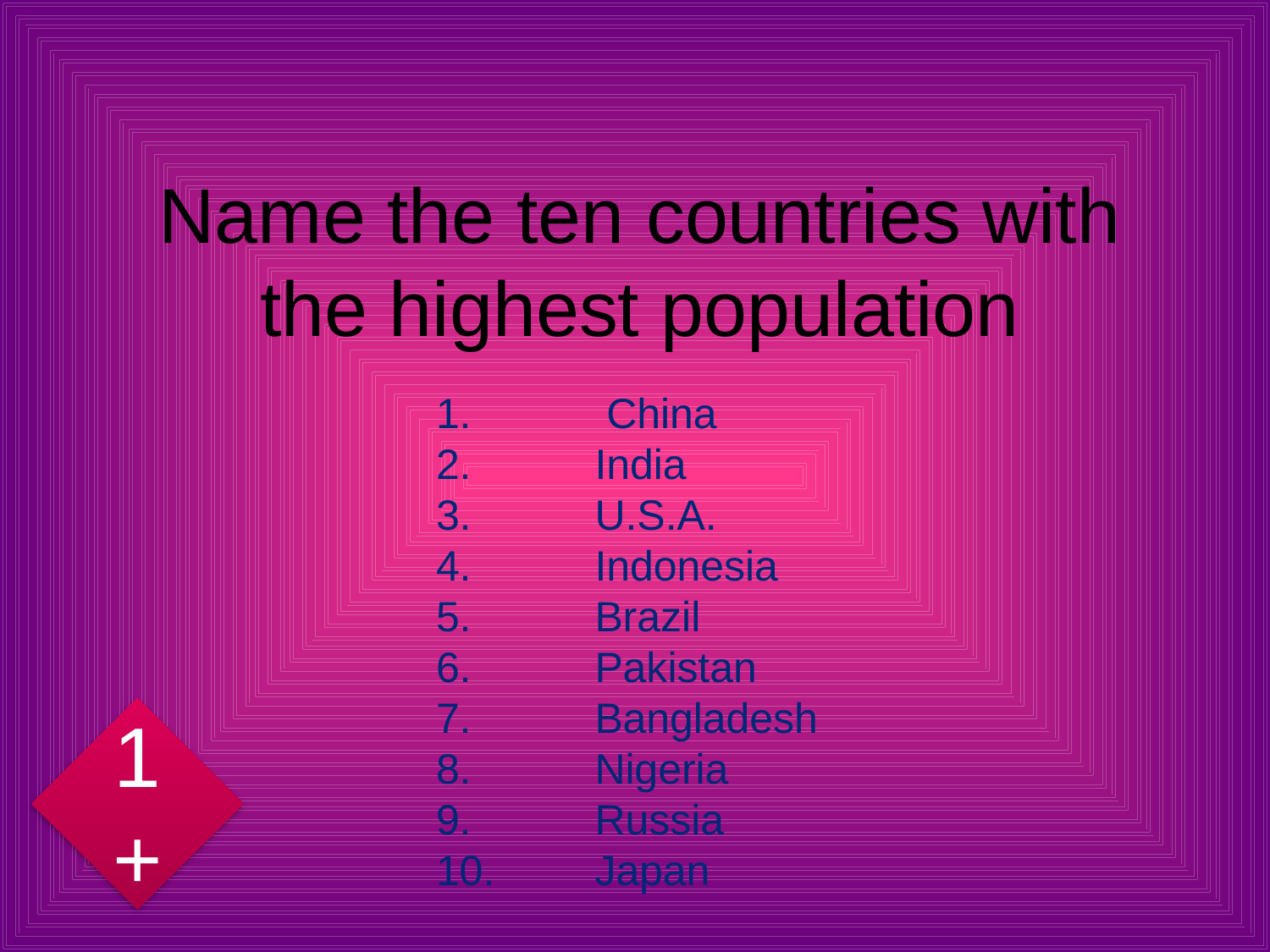

# Name the ten countries with the highest population
 China
India
U.S.A.
Indonesia
Brazil
Pakistan
Bangladesh
Nigeria
Russia
Japan
1+